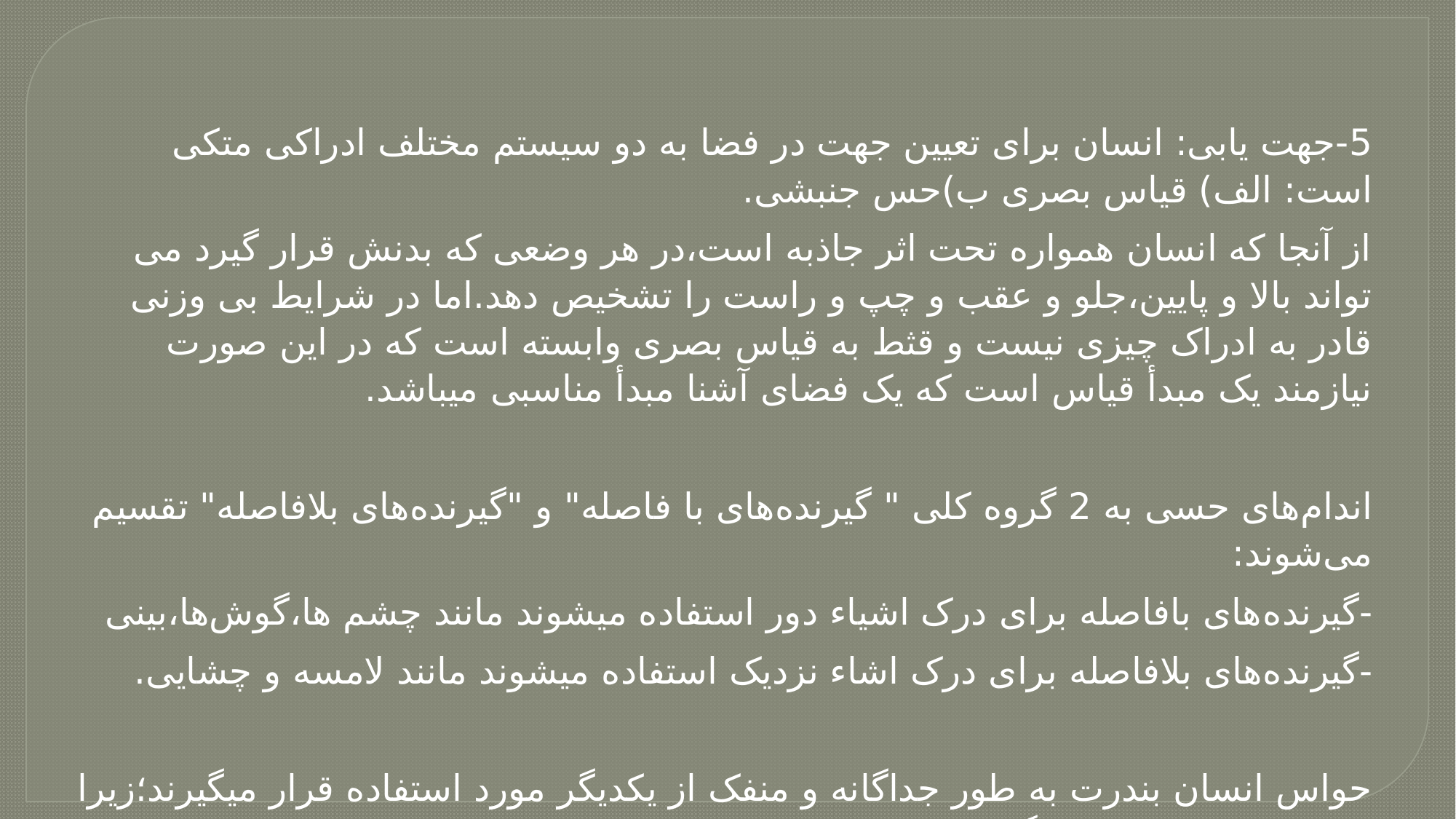

5-جهت یابی: انسان برای تعیین جهت در فضا به دو سیستم مختلف ادراکی متکی است: الف) قیاس بصری ب)حس جنبشی.
از آنجا که انسان همواره تحت اثر جاذبه است،در هر وضعی که بدنش قرار گیرد می تواند بالا و پایین،جلو و عقب و چپ و راست را تشخیص دهد.اما در شرایط بی وزنی قادر به ادراک چیزی نیست و قثط به قیاس بصری وابسته است که در این صورت نیازمند یک مبدأ قیاس است که یک فضای آشنا مبدأ مناسبی میباشد.

اندام‌های حسی به 2 گروه کلی " گیرنده‌های با فاصله" و "گیرنده‌های بلافاصله" تقسیم می‌شوند:
-گیرنده‌های بافاصله برای درک اشیاء دور استفاده میشوند مانند چشم ها،گوش‌ها،بینی
-گیرنده‌های بلافاصله برای درک اشاء نزدیک استفاده میشوند مانند لامسه و چشایی.

حواس انسان بندرت به طور جداگانه و منفک از یکدیگر مورد استفاده قرار میگیرند؛زیرا اغلب در ارتباط با یکدیگرند.